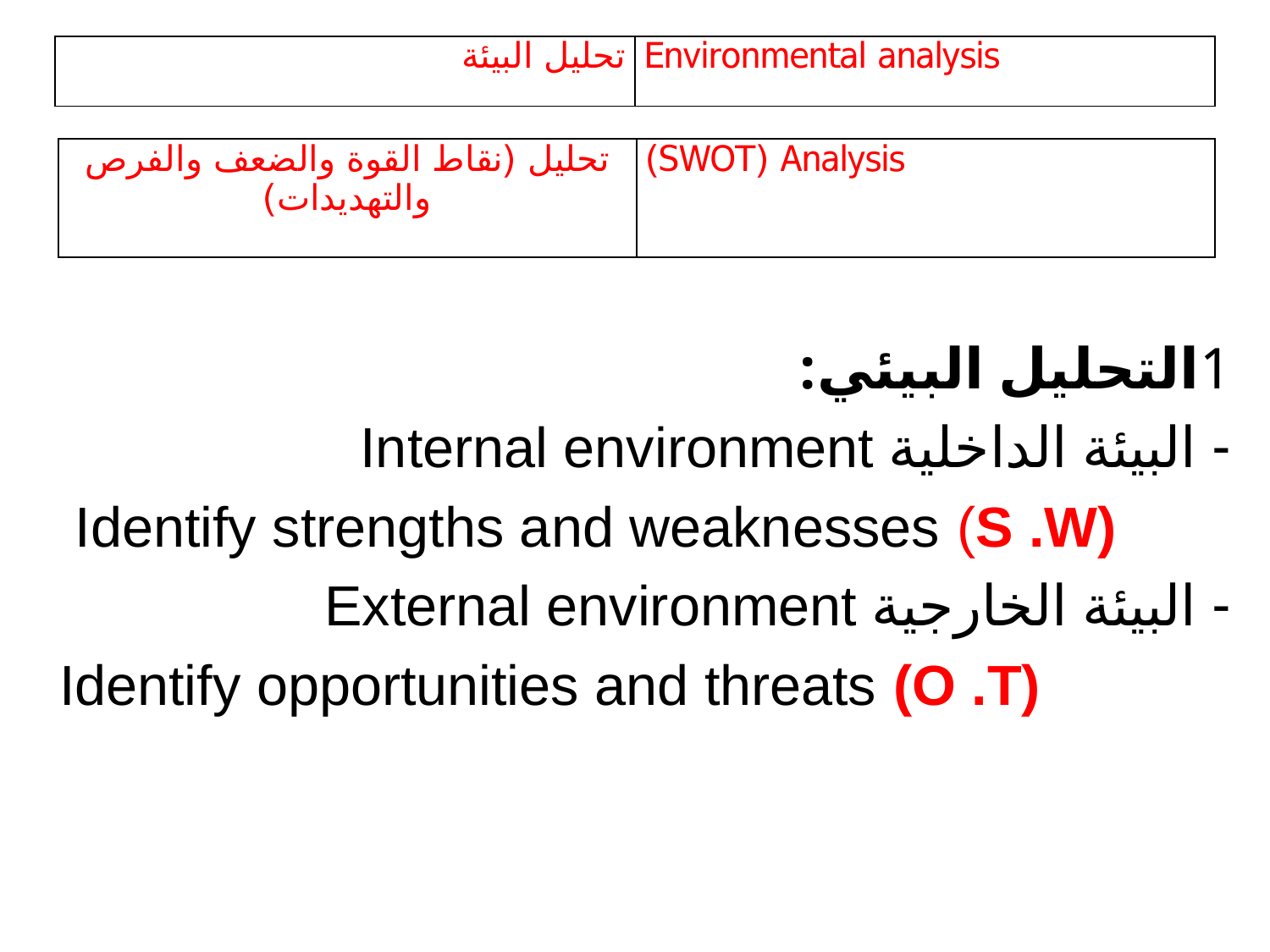

#
| تحليل البيئة | Environmental analysis |
| --- | --- |
| تحليل (نقاط القوة والضعف والفرص والتهديدات) | (SWOT) Analysis |
| --- | --- |
1التحليل البيئي:
- البيئة الداخلية Internal environment
 Identify strengths and weaknesses (S .W)
- البيئة الخارجية External environment
Identify opportunities and threats (O .T)